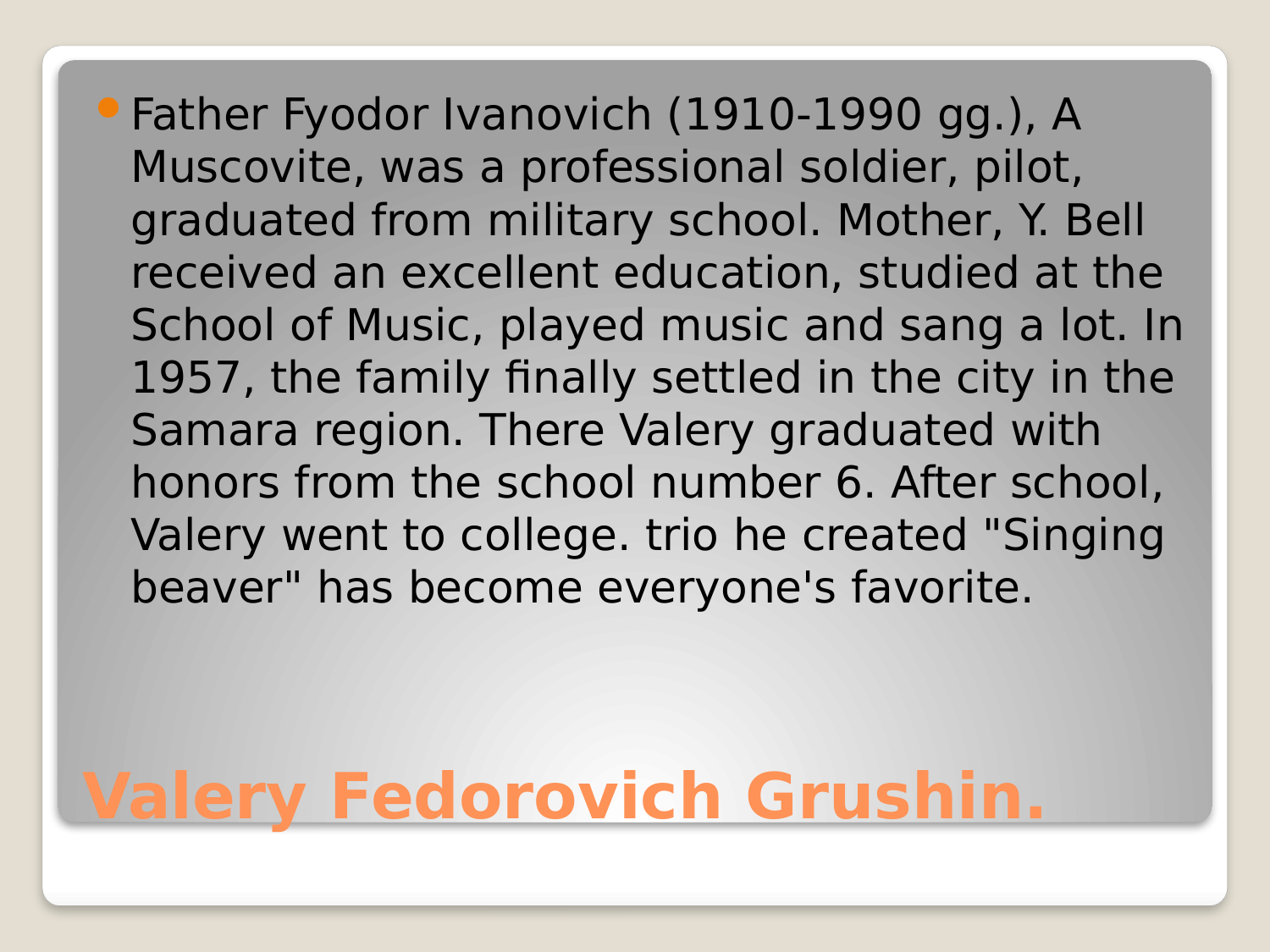

Father Fyodor Ivanovich (1910-1990 gg.), A Muscovite, was a professional soldier, pilot, graduated from military school. Mother, Y. Bell received an excellent education, studied at the School of Music, played music and sang a lot. In 1957, the family finally settled in the city in the Samara region. There Valery graduated with honors from the school number 6. After school, Valery went to college. trio he created "Singing beaver" has become everyone's favorite.
# Valery Fedorovich Grushin.